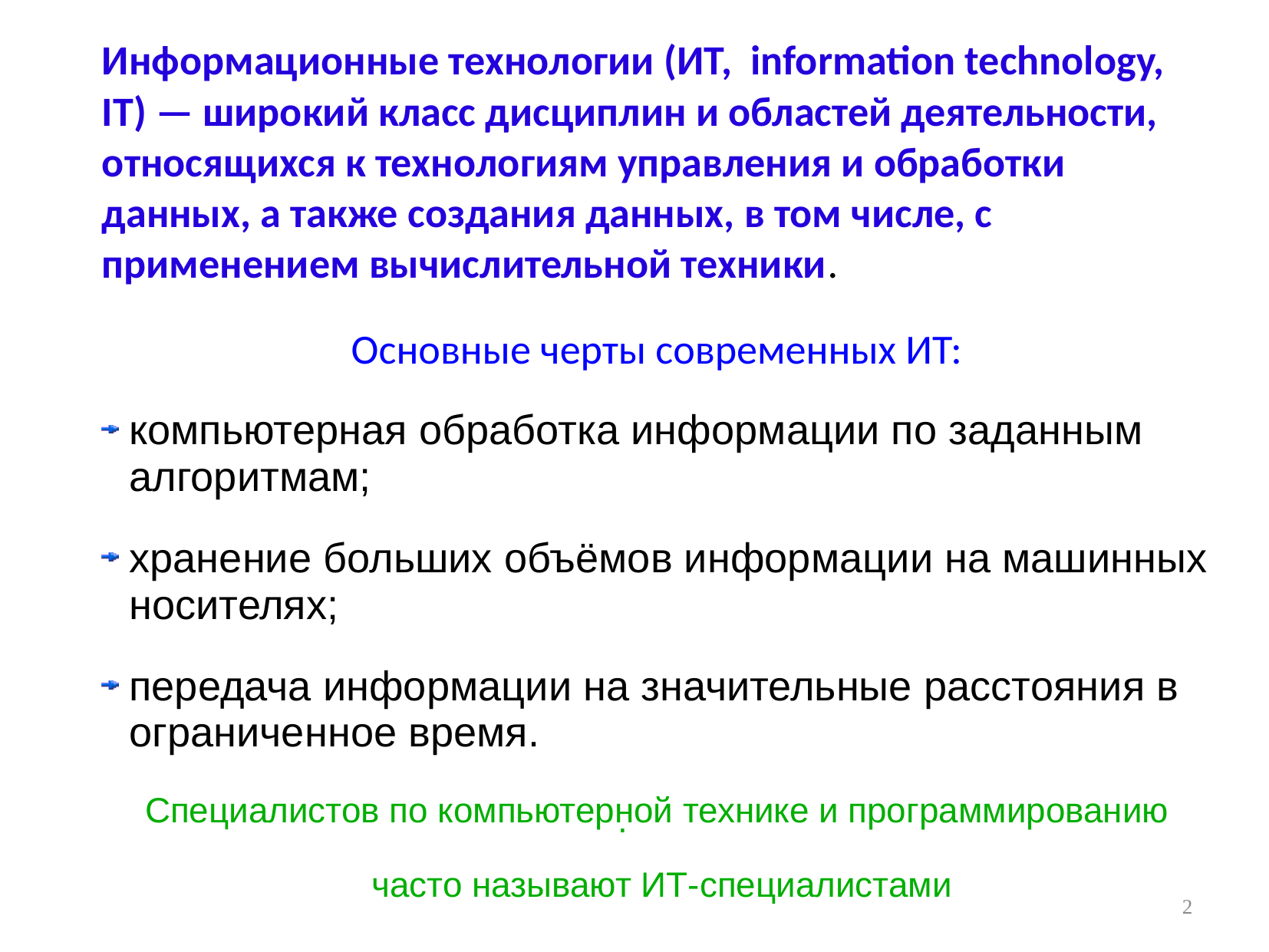

Информационные технологии (ИТ,  information technology, IT) — широкий класс дисциплин и областей деятельности, относящихся к технологиям управления и обработки данных, а также создания данных, в том числе, с применением вычислительной техники.
Основные черты современных ИТ:
компьютерная обработка информации по заданным алгоритмам;
хранение больших объёмов информации на машинных носителях;
передача информации на значительные расстояния в ограниченное время.
Специалистов по компьютерной технике и программированию
 часто называют ИТ-специалистами

.

2